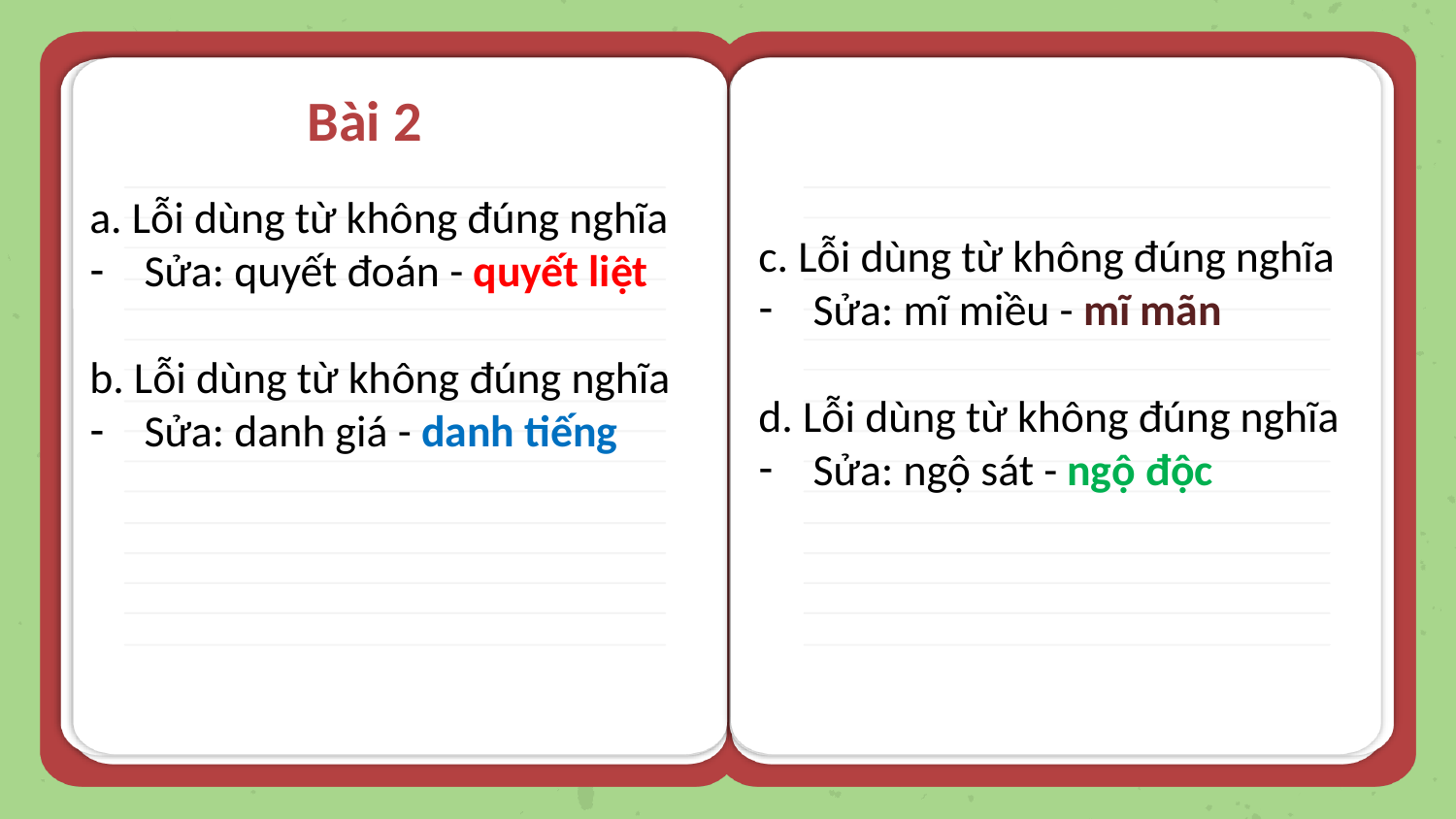

# Bài 2

c. Lỗi dùng từ không đúng nghĩa
Sửa: mĩ miều - mĩ mãn

d. Lỗi dùng từ không đúng nghĩa
Sửa: ngộ sát - ngộ độc

a. Lỗi dùng từ không đúng nghĩa
Sửa: quyết đoán - quyết liệt

b. Lỗi dùng từ không đúng nghĩa
Sửa: danh giá - danh tiếng